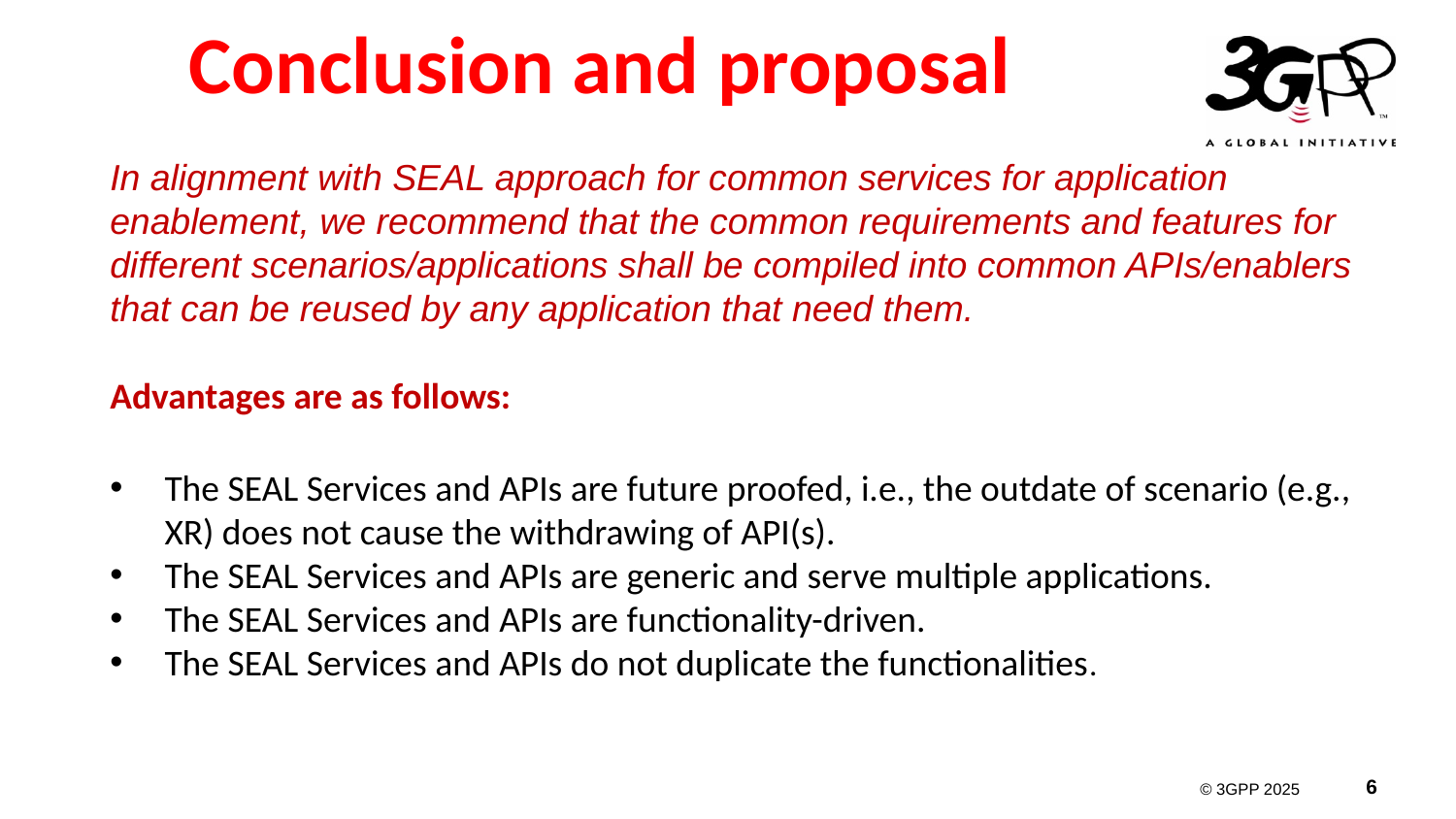

# Conclusion and proposal

In alignment with SEAL approach for common services for application enablement, we recommend that the common requirements and features for different scenarios/applications shall be compiled into common APIs/enablers that can be reused by any application that need them.

Advantages are as follows:

The SEAL Services and APIs are future proofed, i.e., the outdate of scenario (e.g., XR) does not cause the withdrawing of API(s).
The SEAL Services and APIs are generic and serve multiple applications.
The SEAL Services and APIs are functionality-driven.
The SEAL Services and APIs do not duplicate the functionalities.